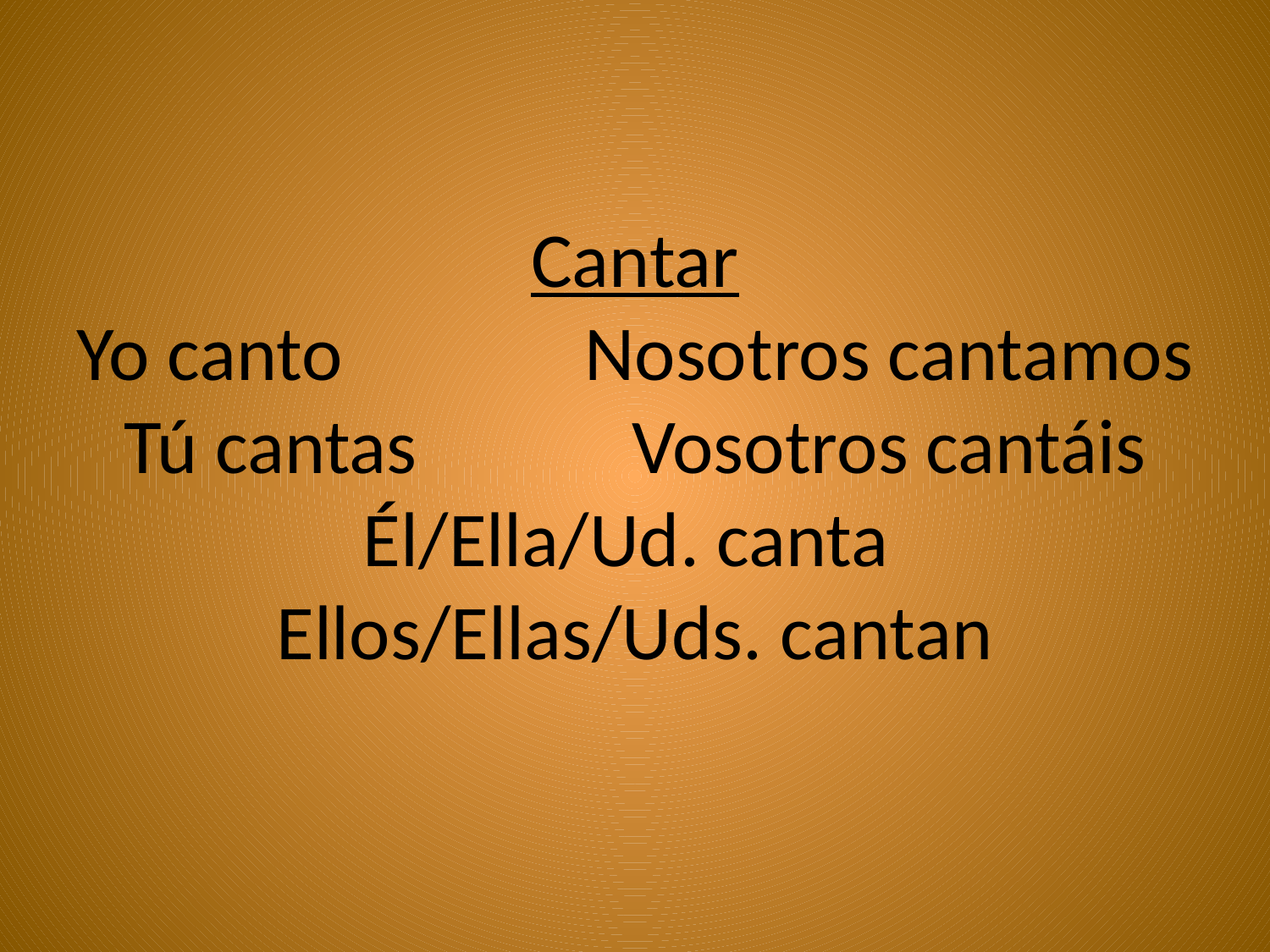

# Cantar Yo canto		Nosotros cantamos Tú cantas		Vosotros cantáis Él/Ella/Ud. canta Ellos/Ellas/Uds. cantan